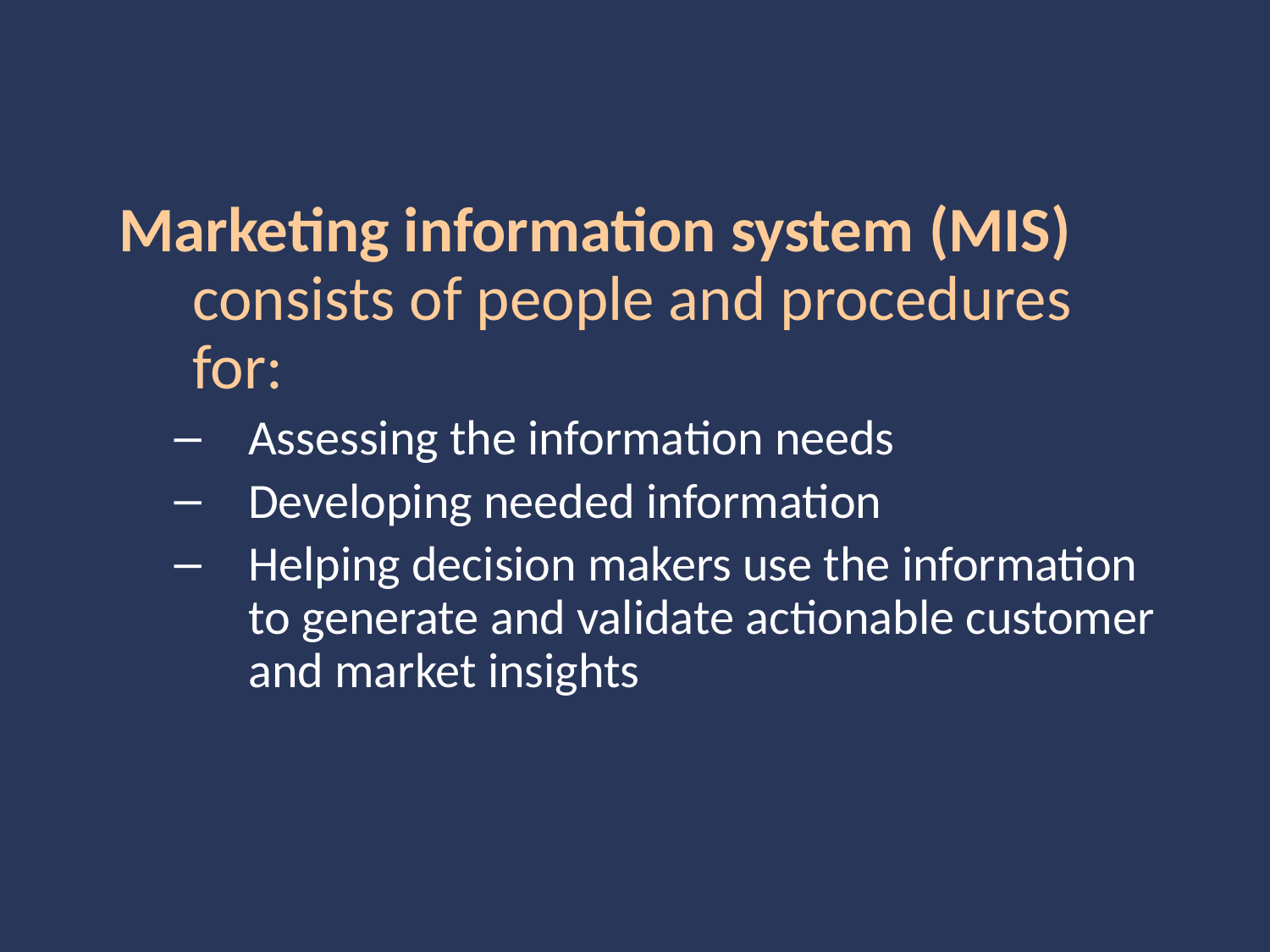

Marketing information system (MIS) consists of people and procedures for:
Assessing the information needs
Developing needed information
Helping decision makers use the information to generate and validate actionable customer and market insights